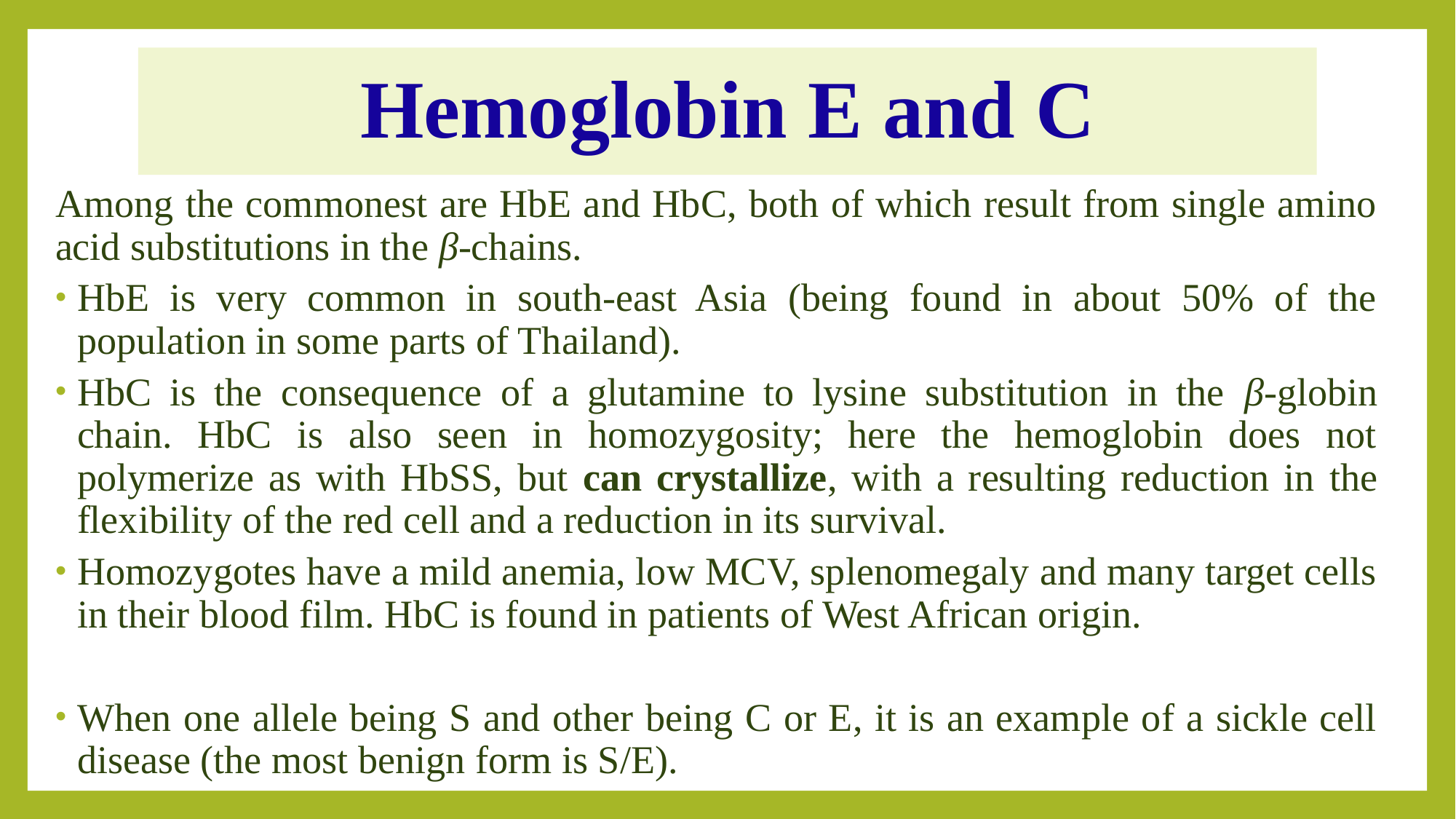

# Hemoglobin E and C
Among the commonest are HbE and HbC, both of which result from single amino acid substitutions in the β-chains.
HbE is very common in south-east Asia (being found in about 50% of the population in some parts of Thailand).
HbC is the consequence of a glutamine to lysine substitution in the β-globin chain. HbC is also seen in homozygosity; here the hemoglobin does not polymerize as with HbSS, but can crystallize, with a resulting reduction in the flexibility of the red cell and a reduction in its survival.
Homozygotes have a mild anemia, low MCV, splenomegaly and many target cells in their blood film. HbC is found in patients of West African origin.

When one allele being S and other being C or E, it is an example of a sickle cell disease (the most benign form is S/E).